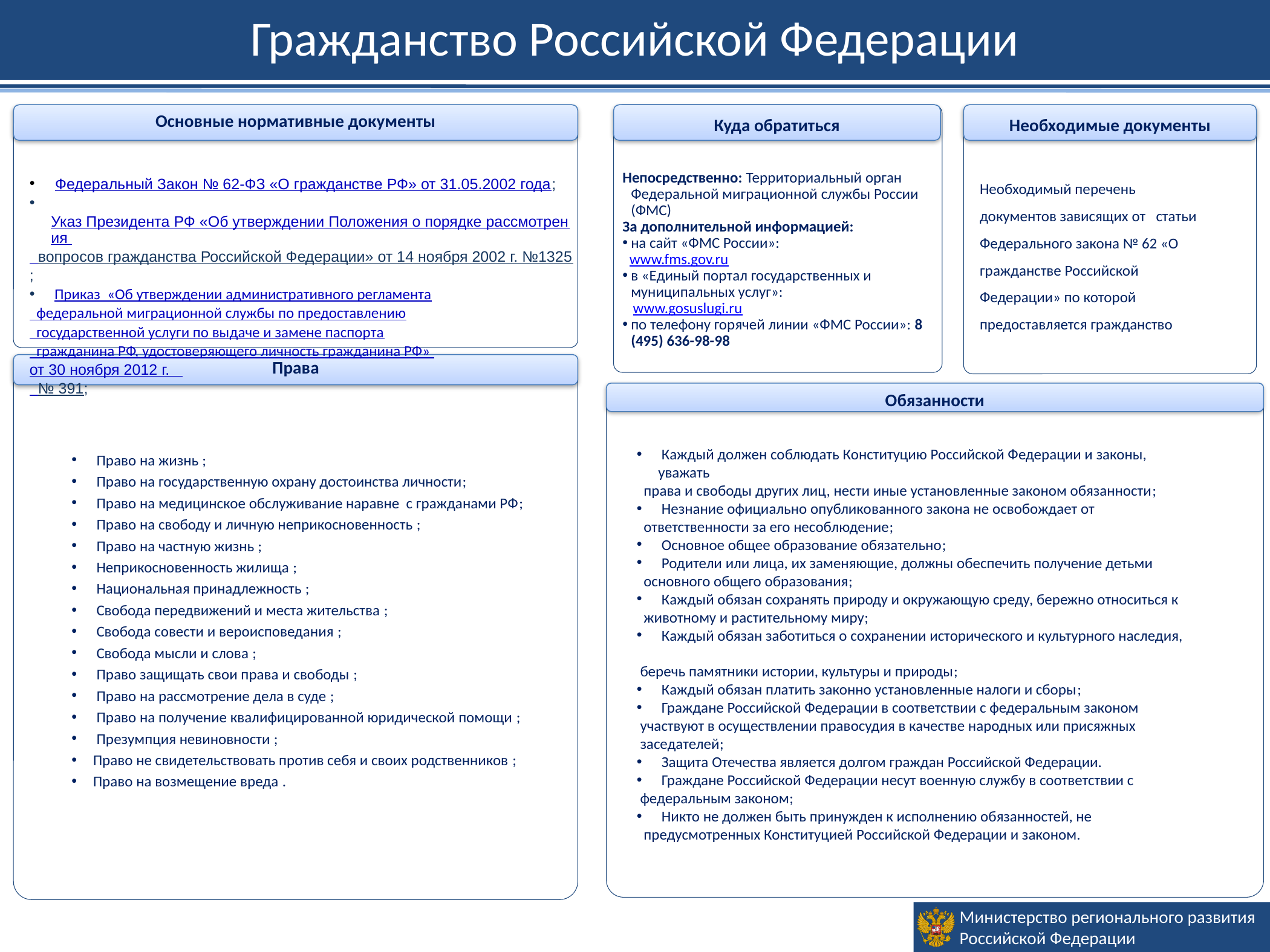

Гражданство Российской Федерации
Куда обратиться

Необходимые документы

Основные нормативные документы

Непосредственно: Территориальный орган Федеральной миграционной службы России (ФМС)
За дополнительной информацией:
на сайт «ФМС России»:
  www.fms.gov.ru
в «Единый портал государственных и муниципальных услуг»:
   www.gosuslugi.ru
по телефону горячей линии «ФМС России»: 8 (495) 636-98-98

Необходимый перечень документов зависящих от   статьи Федерального закона № 62 «О гражданстве Российской Федерации» по которой предоставляется гражданство

 Федеральный Закон № 62-ФЗ «О гражданстве РФ» от 31.05.2002 года;
 Указ Президента РФ «Об утверждении Положения о порядке рассмотрения
  вопросов гражданства Российской Федерации» от 14 ноября 2002 г. №1325;
 Приказ  «Об утверждении административного регламента
  федеральной миграционной службы по предоставлению
  государственной услуги по выдаче и замене паспорта
  гражданина РФ, удостоверяющего личность гражданина РФ» от 30 ноября 2012 г.
  № 391;

Права

Обязанности

 Право на жизнь ;
 Право на государственную охрану достоинства личности;
 Право на медицинское обслуживание наравне  с гражданами РФ;
 Право на свободу и личную неприкосновенность ;
 Право на частную жизнь ;
 Неприкосновенность жилища ;
 Национальная принадлежность ;
 Свобода передвижений и места жительства ;
 Свобода совести и вероисповедания ;
 Свобода мысли и слова ;
 Право защищать свои права и свободы ;
 Право на рассмотрение дела в суде ;
 Право на получение квалифицированной юридической помощи ;
 Презумпция невиновности ;
Право не свидетельствовать против себя и своих родственников ;
Право на возмещение вреда .

 Каждый должен соблюдать Конституцию Российской Федерации и законы, уважать
  права и свободы других лиц, нести иные установленные законом обязанности;
 Незнание официально опубликованного закона не освобождает от
  ответственности за его несоблюдение;
 Основное общее образование обязательно;
 Родители или лица, их заменяющие, должны обеспечить получение детьми
  основного общего образования;
 Каждый обязан сохранять природу и окружающую среду, бережно относиться к
  животному и растительному миру;
 Каждый обязан заботиться о сохранении исторического и культурного наследия,
 беречь памятники истории, культуры и природы;
 Каждый обязан платить законно установленные налоги и сборы;
 Граждане Российской Федерации в соответствии с федеральным законом
 участвуют в осуществлении правосудия в качестве народных или присяжных
 заседателей;
 Защита Отечества является долгом граждан Российской Федерации.
 Граждане Российской Федерации несут военную службу в соответствии с
 федеральным законом;
 Никто не должен быть принужден к исполнению обязанностей, не
  предусмотренных Конституцией Российской Федерации и законом.